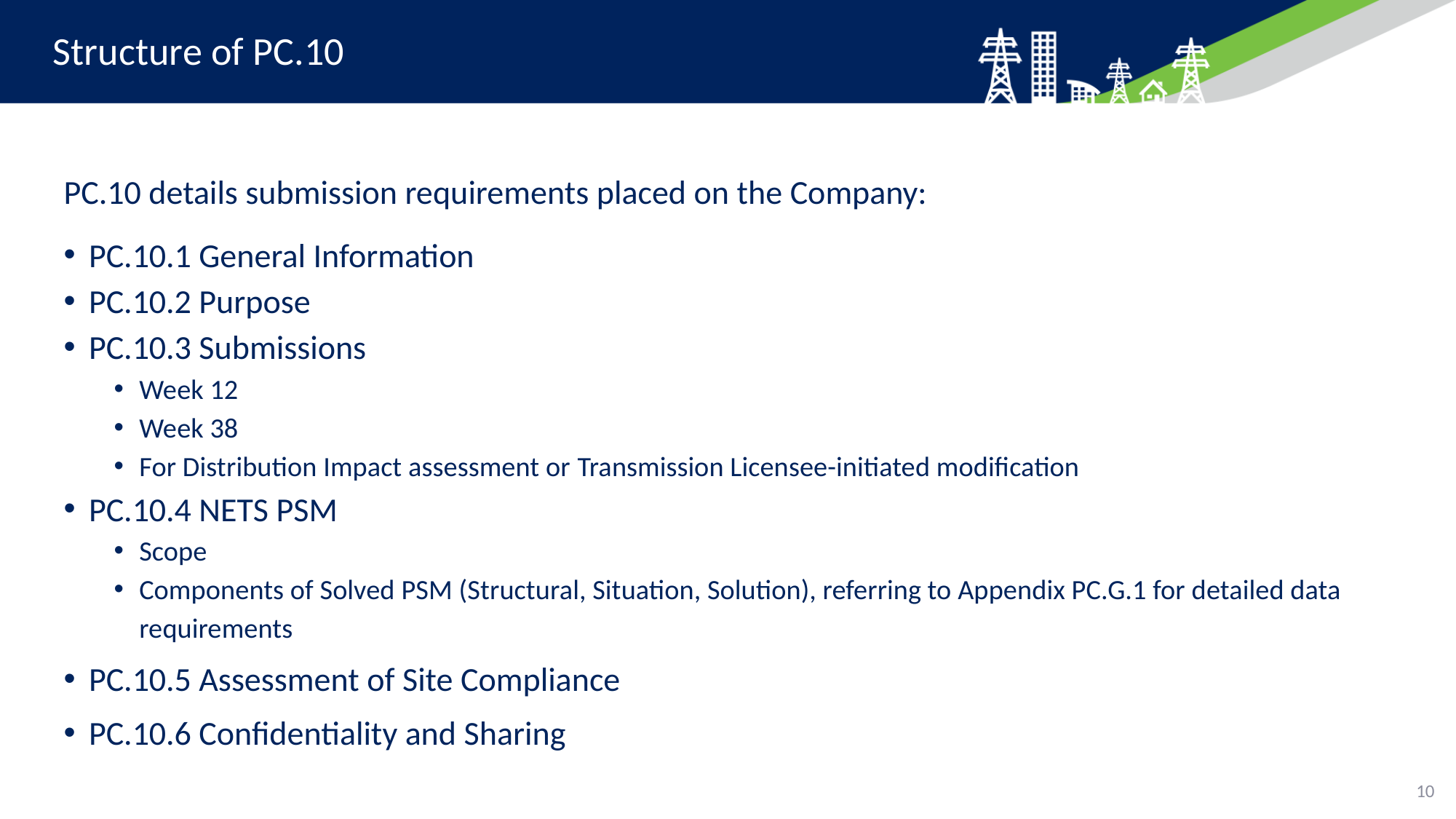

# Structure of PC.10
PC.10 details submission requirements placed on the Company:
PC.10.1 General Information
PC.10.2 Purpose
PC.10.3 Submissions
Week 12
Week 38
For Distribution Impact assessment or Transmission Licensee-initiated modification
PC.10.4 NETS PSM
Scope
Components of Solved PSM (Structural, Situation, Solution), referring to Appendix PC.G.1 for detailed data requirements
PC.10.5 Assessment of Site Compliance
PC.10.6 Confidentiality and Sharing
10